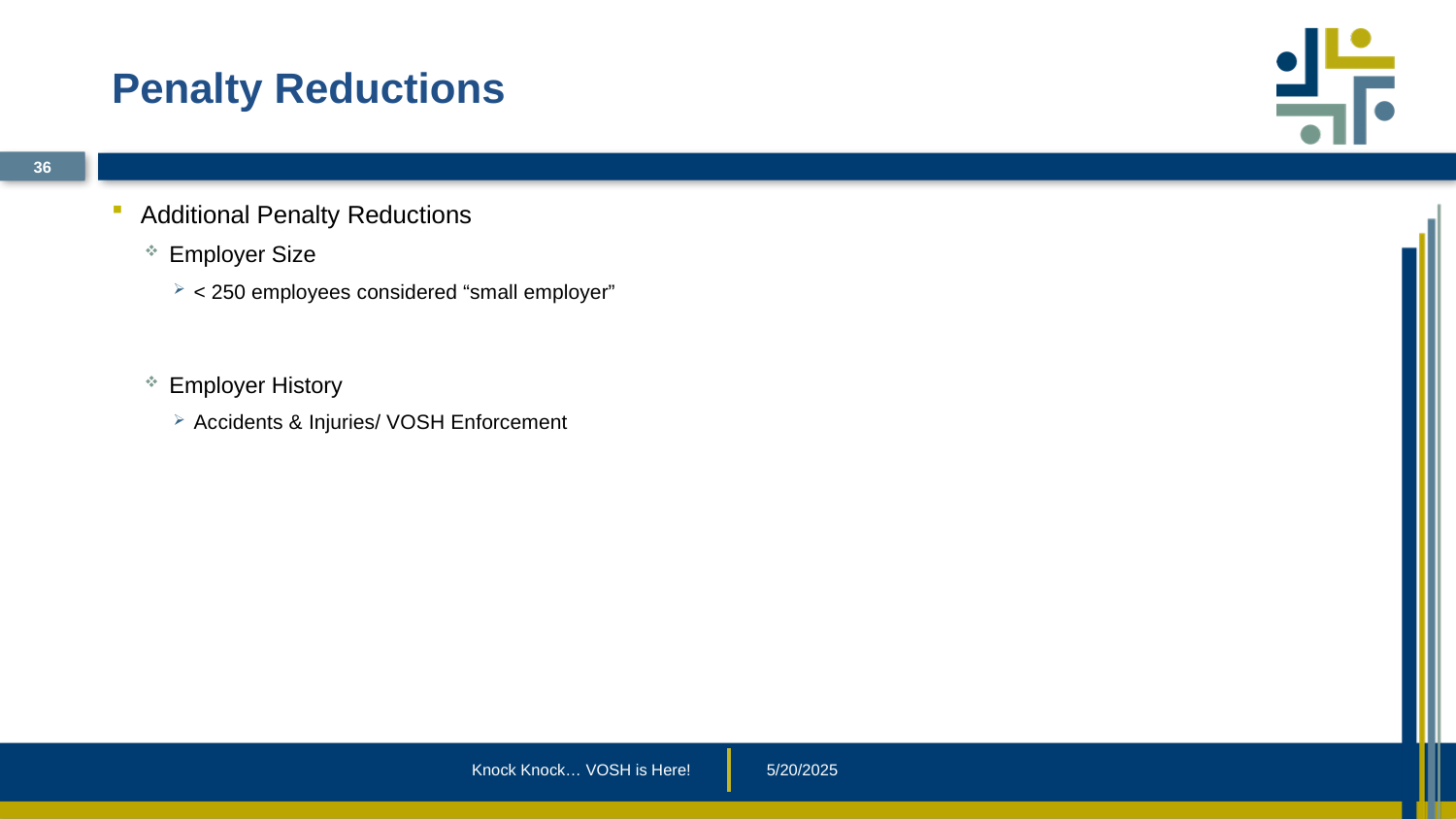

# Penalty Reductions
36
Additional Penalty Reductions
Employer Size
< 250 employees considered “small employer”

Employer History
Accidents & Injuries/ VOSH Enforcement

Knock Knock… VOSH is Here!
5/20/2025